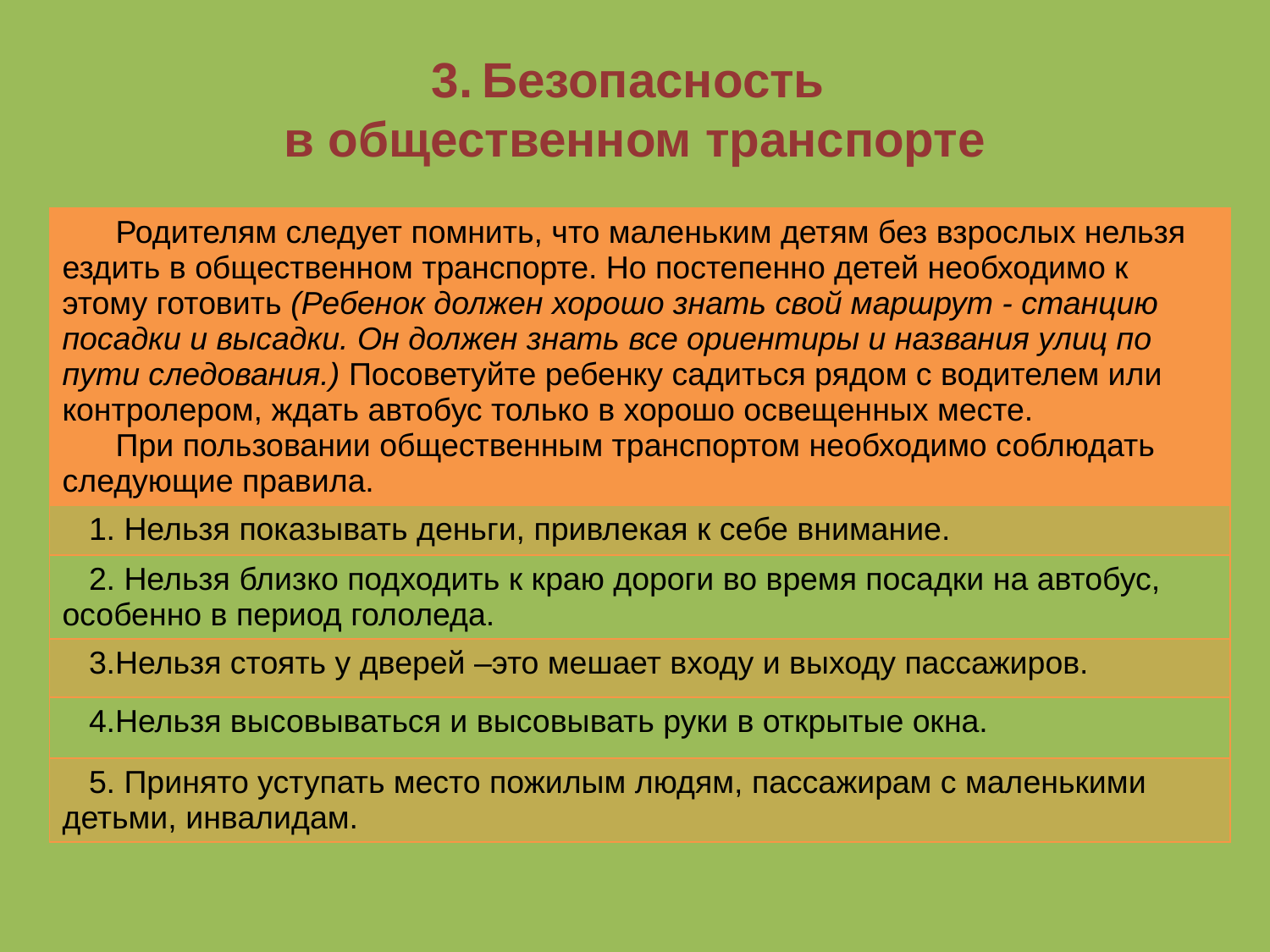

# 3. Безопасность в общественном транспорте
| Родителям следует помнить, что маленьким детям без взрослых нельзя ездить в общественном транспорте. Но постепенно детей необходимо к этому готовить (Ребенок должен хорошо знать свой маршрут - станцию посадки и высадки. Он должен знать все ориентиры и названия улиц по пути следования.) Посоветуйте ребенку садиться рядом с водителем или контролером, ждать автобус только в хорошо освещенных месте. При пользовании общественным транспортом необходимо соблюдать следующие правила. |
| --- |
| 1. Нельзя показывать деньги, привлекая к себе внимание. |
| 2. Нельзя близко подходить к краю дороги во время посадки на автобус, особенно в период гололеда. |
| 3.Нельзя стоять у дверей –это мешает входу и выходу пассажиров. |
| 4.Нельзя высовываться и высовывать руки в открытые окна. |
| 5. Принято уступать место пожилым людям, пассажирам с маленькими детьми, инвалидам. |